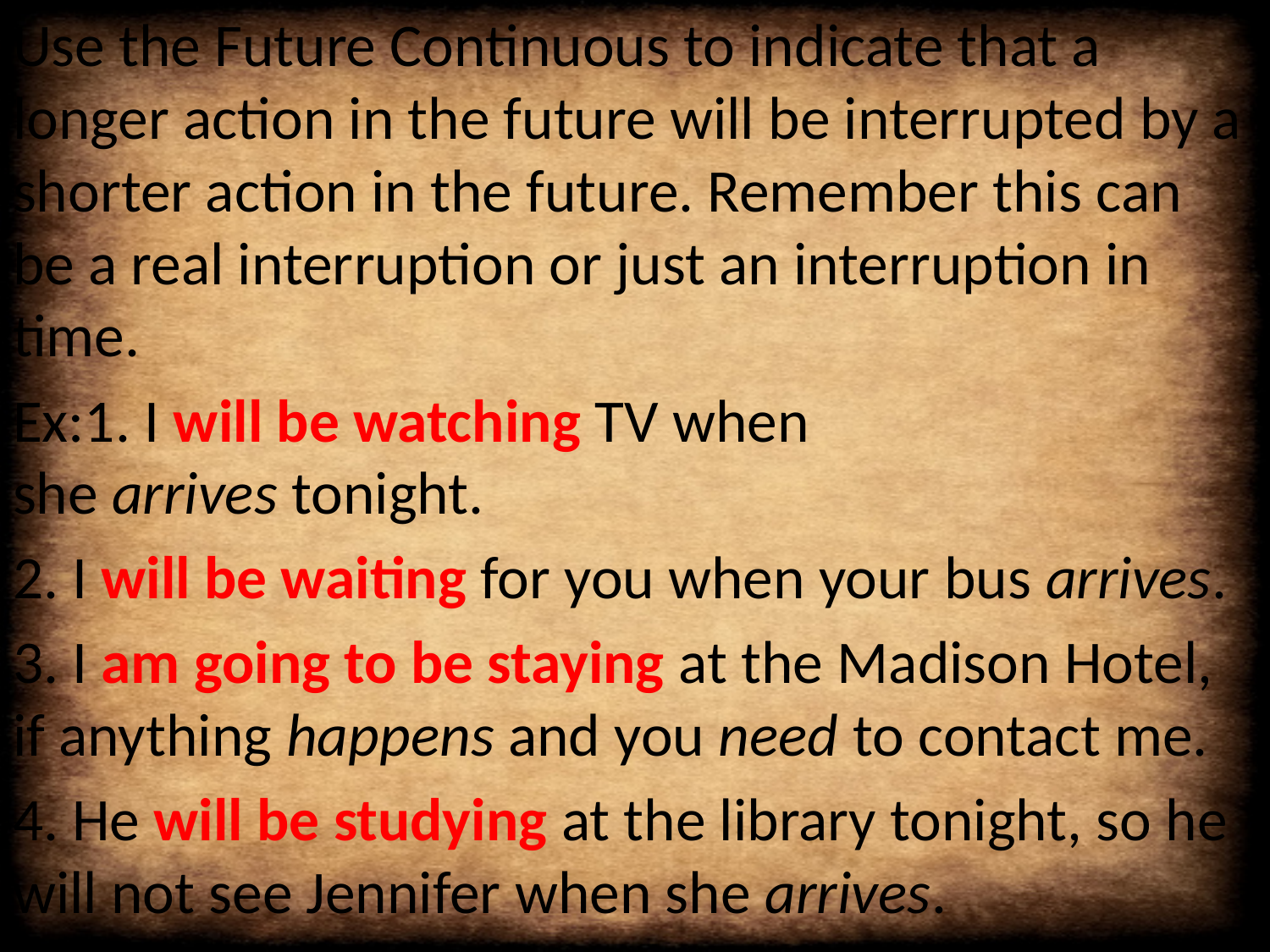

Use the Future Continuous to indicate that a longer action in the future will be interrupted by a shorter action in the future. Remember this can be a real interruption or just an interruption in time.
Ex:1. I will be watching TV when she arrives tonight.
2. I will be waiting for you when your bus arrives.
3. I am going to be staying at the Madison Hotel, if anything happens and you need to contact me.
4. He will be studying at the library tonight, so he will not see Jennifer when she arrives.